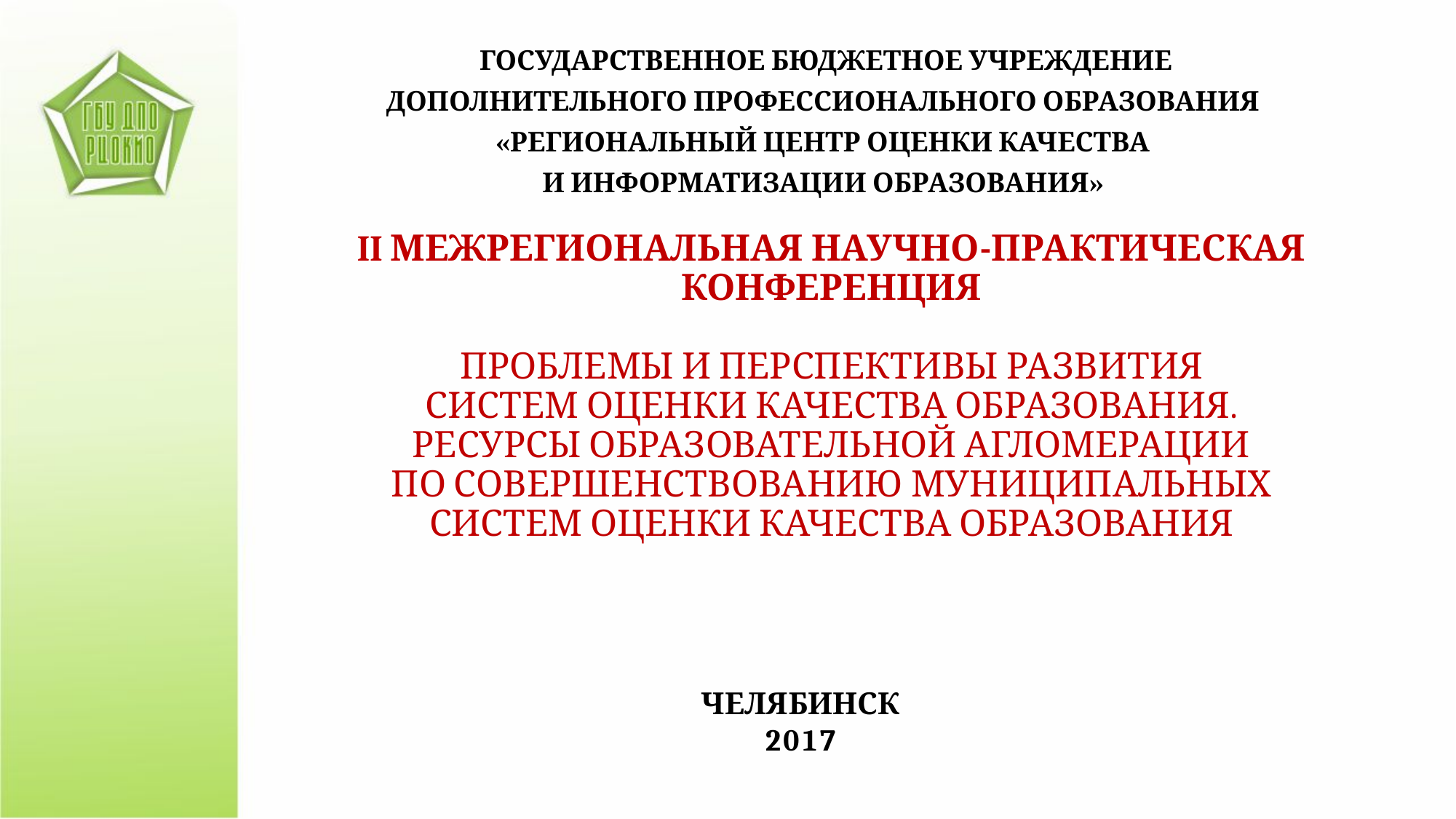

ГОСУДАРСТВЕННОЕ БЮДЖЕТНОЕ УЧРЕЖДЕНИЕ
ДОПОЛНИТЕЛЬНОГО ПРОФЕССИОНАЛЬНОГО ОБРАЗОВАНИЯ
«РЕГИОНАЛЬНЫЙ ЦЕНТР ОЦЕНКИ КАЧЕСТВА
И ИНФОРМАТИЗАЦИИ ОБРАЗОВАНИЯ»
# II МЕЖРЕГИОНАЛЬНАЯ НАУЧНО-ПРАКТИЧЕСКАЯ КОНФЕРЕНЦИЯ ПРОБЛЕМЫ И ПЕРСПЕКТИВЫ РАЗВИТИЯ СИСТЕМ ОЦЕНКИ КАЧЕСТВА ОБРАЗОВАНИЯ. РЕСУРСЫ ОБРАЗОВАТЕЛЬНОЙ АГЛОМЕРАЦИИ ПО СОВЕРШЕНСТВОВАНИЮ МУНИЦИПАЛЬНЫХ СИСТЕМ ОЦЕНКИ КАЧЕСТВА ОБРАЗОВАНИЯ
ЧЕЛЯБИНСК
2017